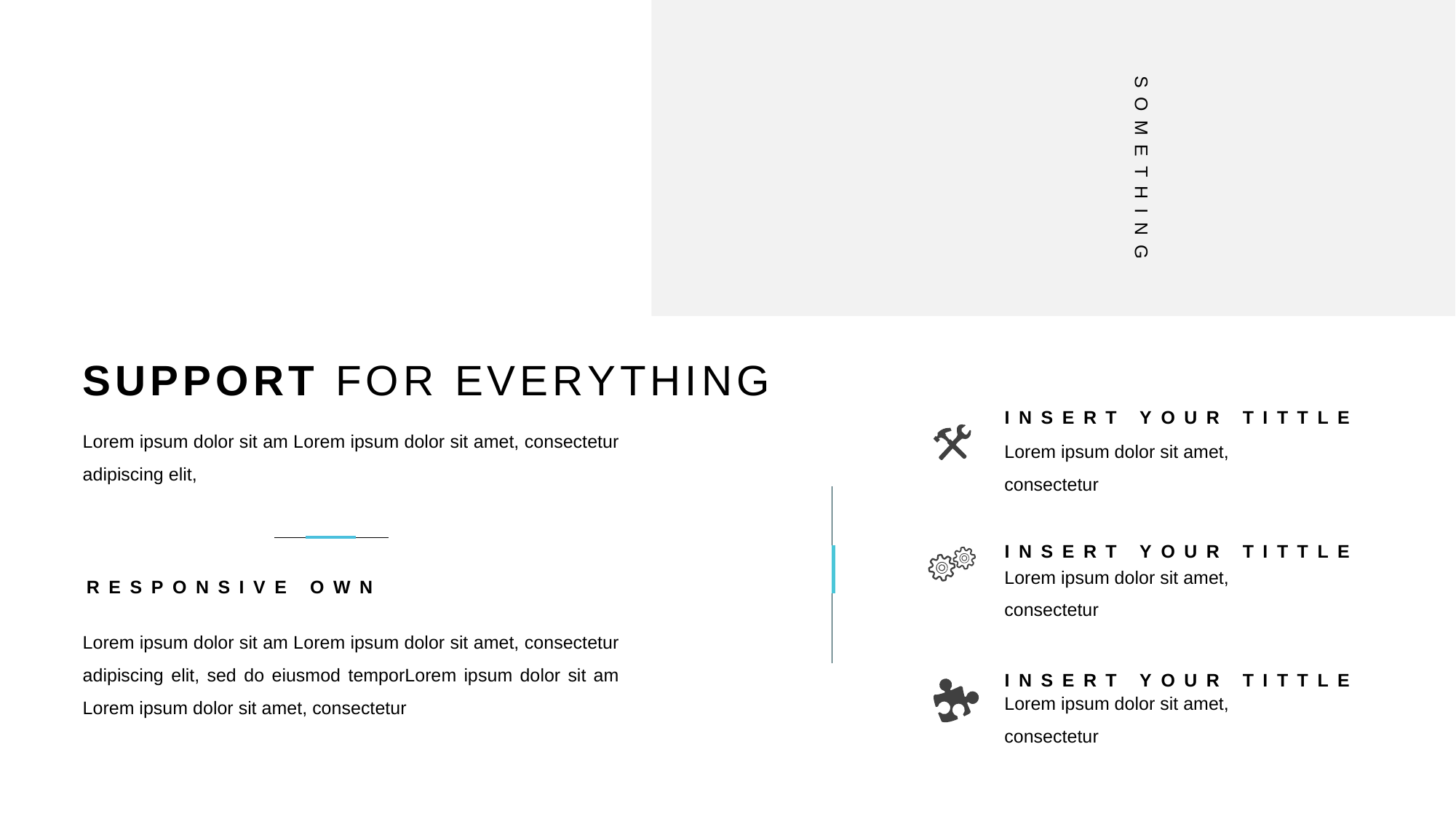

SOMETHING
SUPPORT FOR EVERYTHING
INSERT YOUR TITTLE
Lorem ipsum dolor sit am Lorem ipsum dolor sit amet, consectetur adipiscing elit,

Lorem ipsum dolor sit amet, consectetur
INSERT YOUR TITTLE

Lorem ipsum dolor sit amet, consectetur
RESPONSIVE OWN
Lorem ipsum dolor sit am Lorem ipsum dolor sit amet, consectetur adipiscing elit, sed do eiusmod temporLorem ipsum dolor sit am Lorem ipsum dolor sit amet, consectetur

INSERT YOUR TITTLE

Lorem ipsum dolor sit amet, consectetur